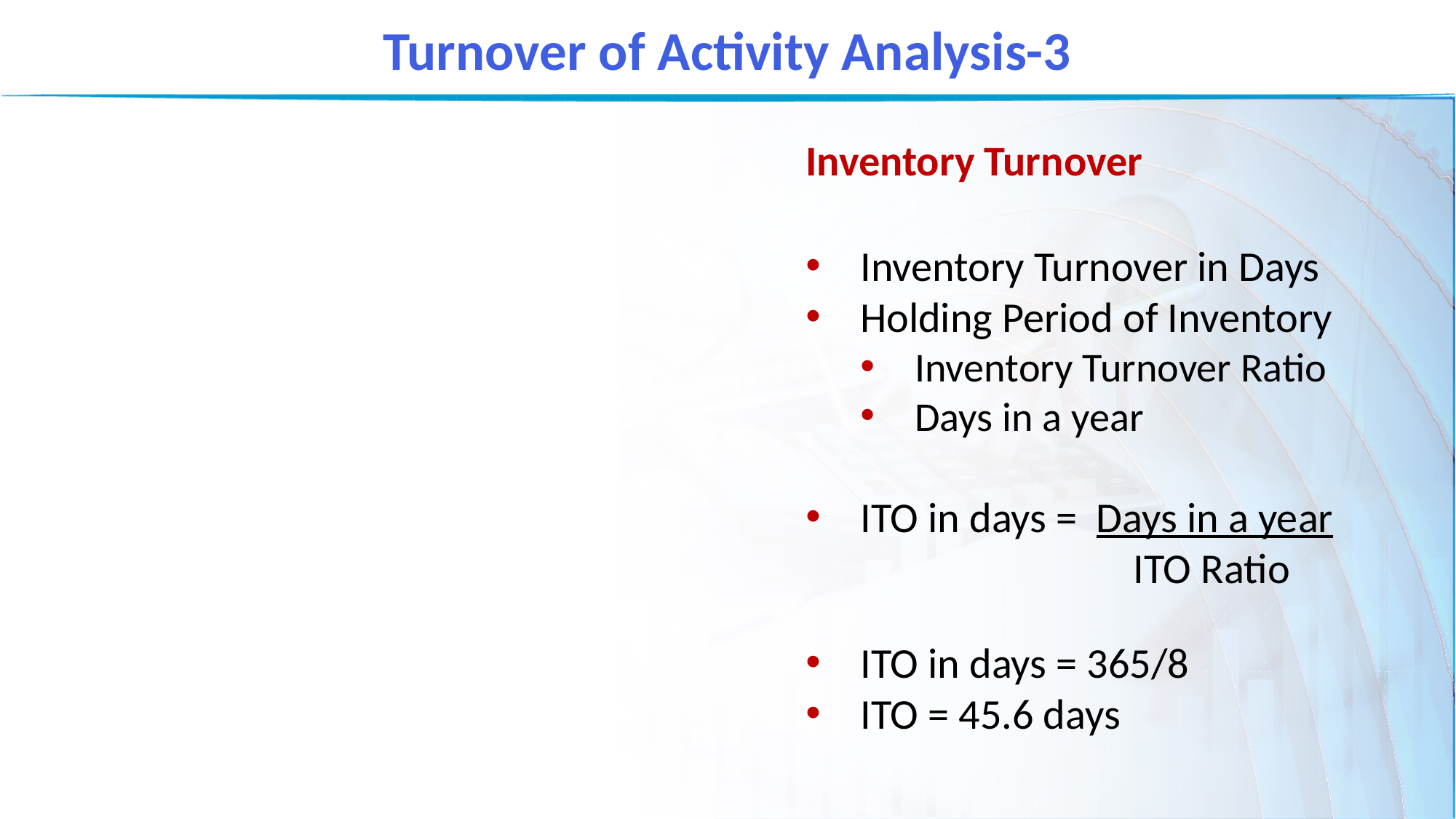

Turnover of Activity Analysis-3
Inventory Turnover

Inventory Turnover in Days
Holding Period of Inventory
Inventory Turnover Ratio
Days in a year

ITO in days =  Days in a year
			ITO Ratio

ITO in days = 365/8
ITO = 45.6 days